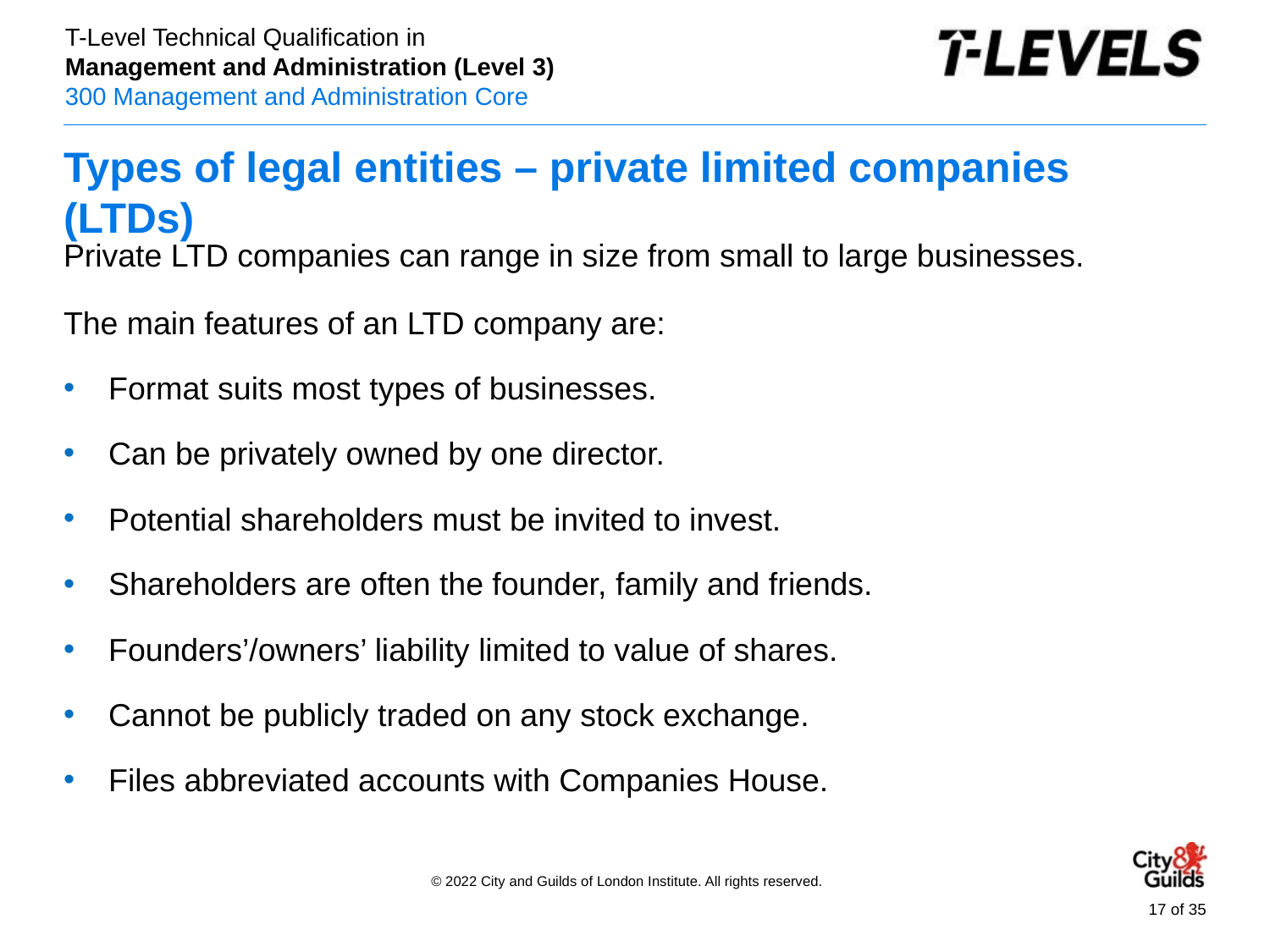

# Types of legal entities – private limited companies (LTDs)
Private LTD companies can range in size from small to large businesses.
The main features of an LTD company are:
Format suits most types of businesses.
Can be privately owned by one director.
Potential shareholders must be invited to invest.
Shareholders are often the founder, family and friends.
Founders’/owners’ liability limited to value of shares.
Cannot be publicly traded on any stock exchange.
Files abbreviated accounts with Companies House.